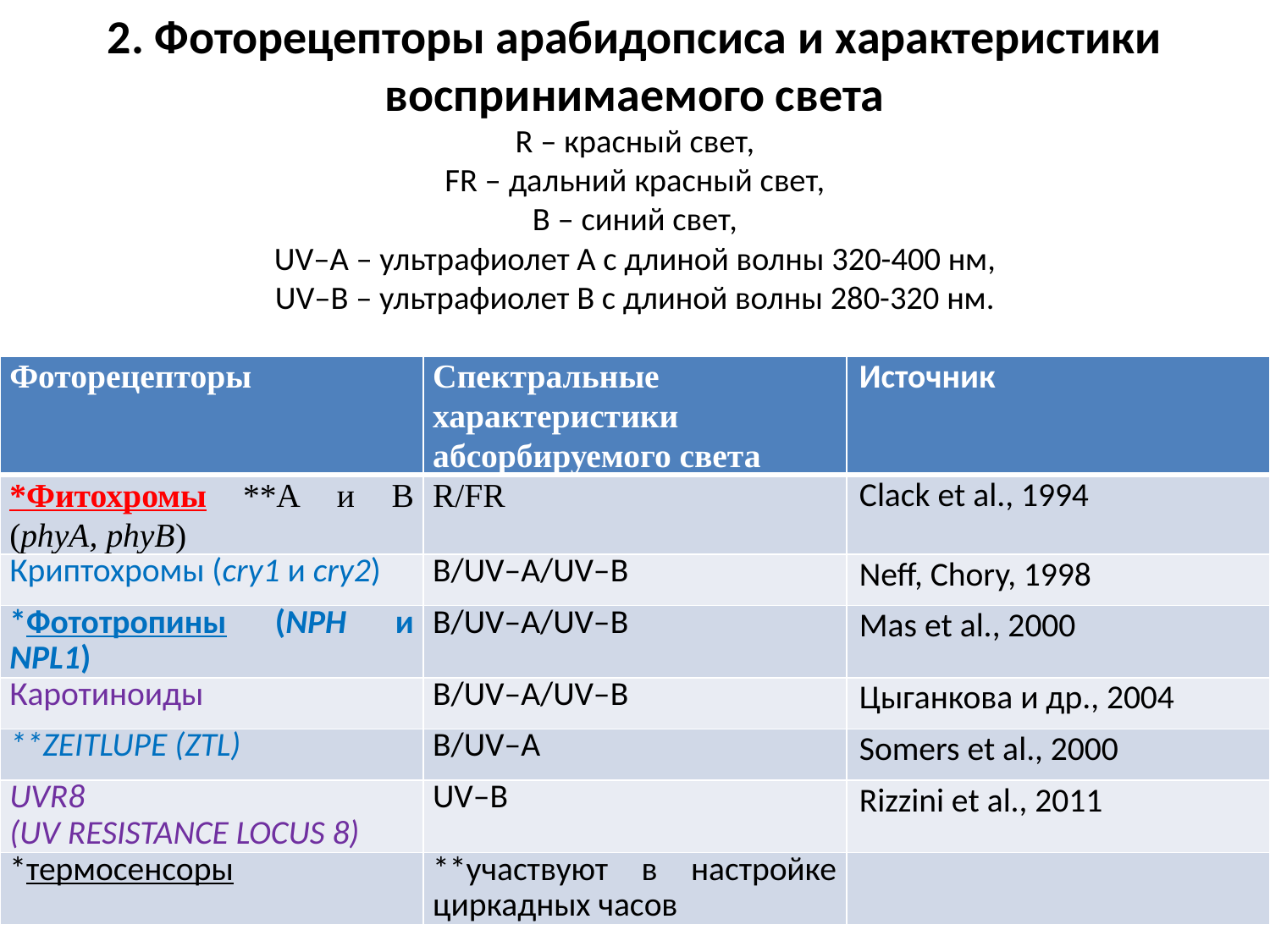

# 2. Фоторецепторы арабидопсиса и характеристики воспринимаемого света R – красный свет, FR – дальний красный свет, B – синий свет, UV–A – ультрафиолет А с длиной волны 320-400 нм, UV–В – ультрафиолет B с длиной волны 280-320 нм.
| Фоторецепторы | Спектральные характеристики абсорбируемого света | Источник |
| --- | --- | --- |
| \*Фитохромы \*\*А и B (phyА, phyB) | R/FR | Clack et al., 1994 |
| Криптохромы (cry1 и cry2) | B/UV–А/UV–В | Neff, Chory, 1998 |
| \*Фототропины (NPH и NPL1) | B/UV–А/UV–В | Mas et al., 2000 |
| Каротиноиды | B/UV–А/UV–В | Цыганкова и др., 2004 |
| \*\*ZEITLUPE (ZTL) | B/UV–А | Somers et al., 2000 |
| UVR8 (UV RESISTANCE LOCUS 8) | UV–В | Rizzini et al., 2011 |
| \*термосенсоры | \*\*участвуют в настройке циркадных часов |  |